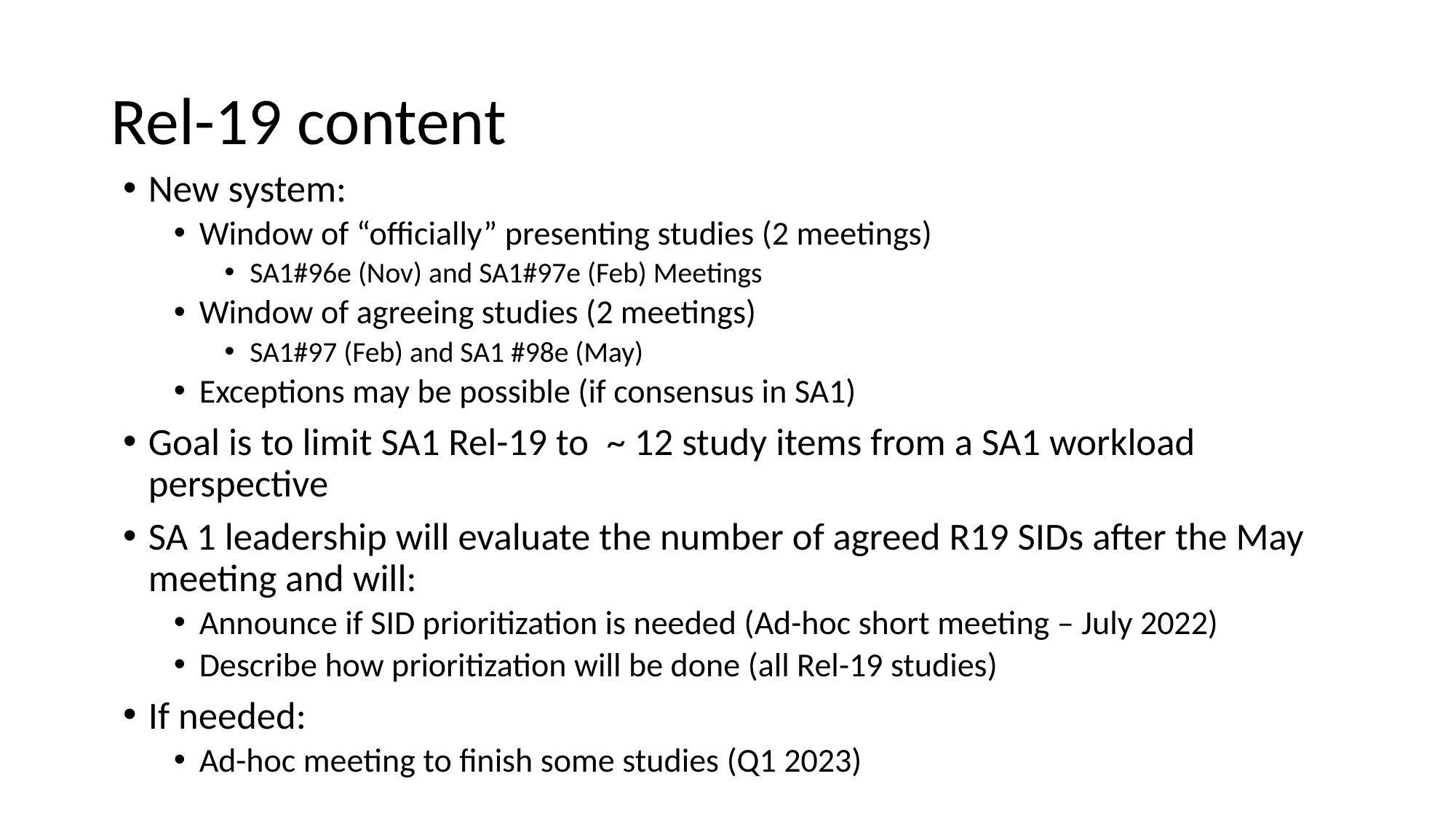

# Rel-19 content
New system:
Window of “officially” presenting studies (2 meetings)
SA1#96e (Nov) and SA1#97e (Feb) Meetings
Window of agreeing studies (2 meetings)
SA1#97 (Feb) and SA1 #98e (May)
Exceptions may be possible (if consensus in SA1)
Goal is to limit SA1 Rel-19 to  ~ 12 study items from a SA1 workload perspective
SA 1 leadership will evaluate the number of agreed R19 SIDs after the May meeting and will:
Announce if SID prioritization is needed (Ad-hoc short meeting – July 2022)
Describe how prioritization will be done (all Rel-19 studies)
If needed:
Ad-hoc meeting to finish some studies (Q1 2023)